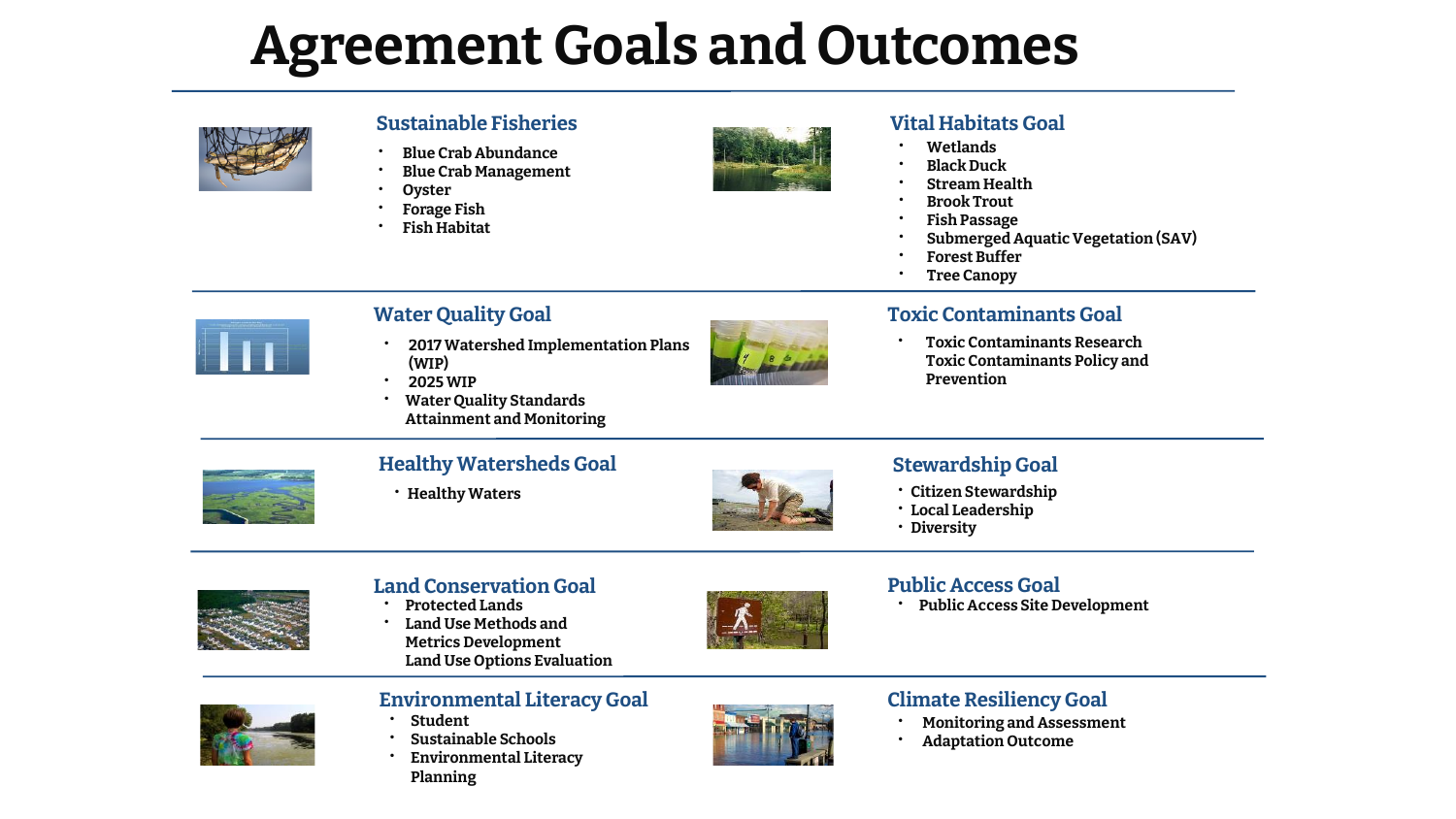

# Agreement Goals and Outcomes

Sustainable Fisheries
Vital Habitats Goal

Wetlands
Black Duck
Stream Health
Brook Trout
Fish Passage
Submerged Aquatic Vegetation (SAV)
Forest Buffer
Tree Canopy
Blue Crab Abundance
Blue Crab Management
Oyster
Forage Fish
Fish Habitat

Toxic Contaminants Goal
Water Quality Goal

Toxic Contaminants Research Toxic Contaminants Policy and Prevention
2017 Watershed Implementation Plans (WIP)
2025 WIP
Water Quality Standards Attainment and Monitoring

Healthy Watersheds Goal
Stewardship Goal

Citizen Stewardship
Local Leadership
Diversity
Healthy Waters

Public Access Goal
Land Conservation Goal

Protected Lands
Land Use Methods and
Metrics Development
Land Use Options Evaluation
Public Access Site Development

Environmental Literacy Goal
Climate Resiliency Goal

Student
Sustainable Schools
Environmental Literacy Planning
Monitoring and Assessment
Adaptation Outcome